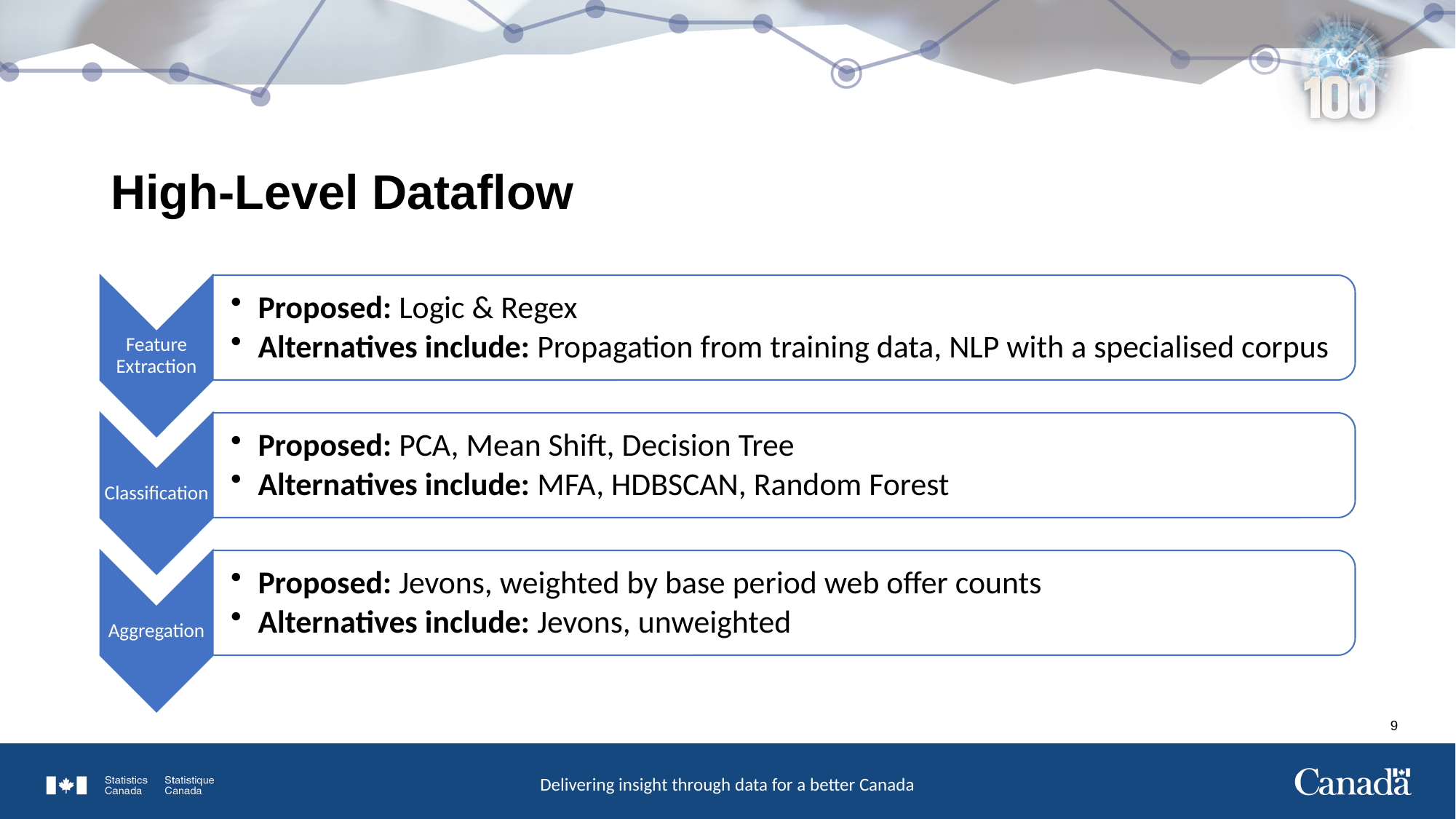

# High-Level Dataflow
Feature Extraction
Proposed: Logic & Regex
Alternatives include: Propagation from training data, NLP with a specialised corpus
Classification
Proposed: PCA, Mean Shift, Decision Tree
Alternatives include: MFA, HDBSCAN, Random Forest
Aggregation
Proposed: Jevons, weighted by base period web offer counts
Alternatives include: Jevons, unweighted
9